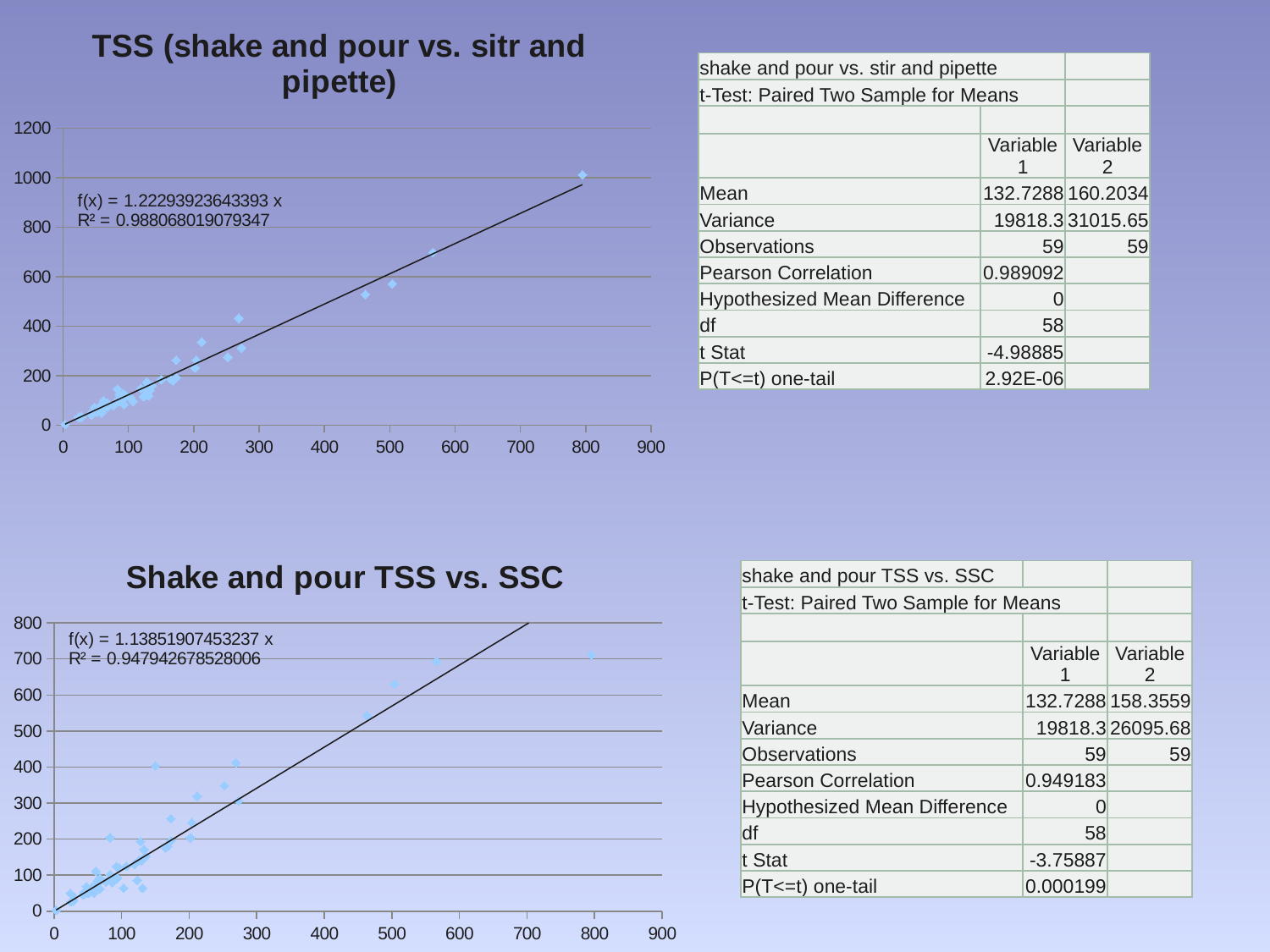

### Chart: TSS (shake and pour vs. sitr and pipette)

| Category | TSS (sitr and pipette) |
|---|---|
| shake and pour vs. stir and pipette |  |  |
| --- | --- | --- |
| t-Test: Paired Two Sample for Means |  |  |
|  |  |  |
|  | Variable 1 | Variable 2 |
| Mean | 132.7288 | 160.2034 |
| Variance | 19818.3 | 31015.65 |
| Observations | 59 | 59 |
| Pearson Correlation | 0.989092 |  |
| Hypothesized Mean Difference | 0 |  |
| df | 58 |  |
| t Stat | -4.98885 |  |
| P(T<=t) one-tail | 2.92E-06 |  |

### Chart: Shake and pour TSS vs. SSC

| Category | SSC |
|---|---|
| shake and pour TSS vs. SSC |  |  |
| --- | --- | --- |
| t-Test: Paired Two Sample for Means |  |  |
|  |  |  |
|  | Variable 1 | Variable 2 |
| Mean | 132.7288 | 158.3559 |
| Variance | 19818.3 | 26095.68 |
| Observations | 59 | 59 |
| Pearson Correlation | 0.949183 |  |
| Hypothesized Mean Difference | 0 |  |
| df | 58 |  |
| t Stat | -3.75887 |  |
| P(T<=t) one-tail | 0.000199 |  |